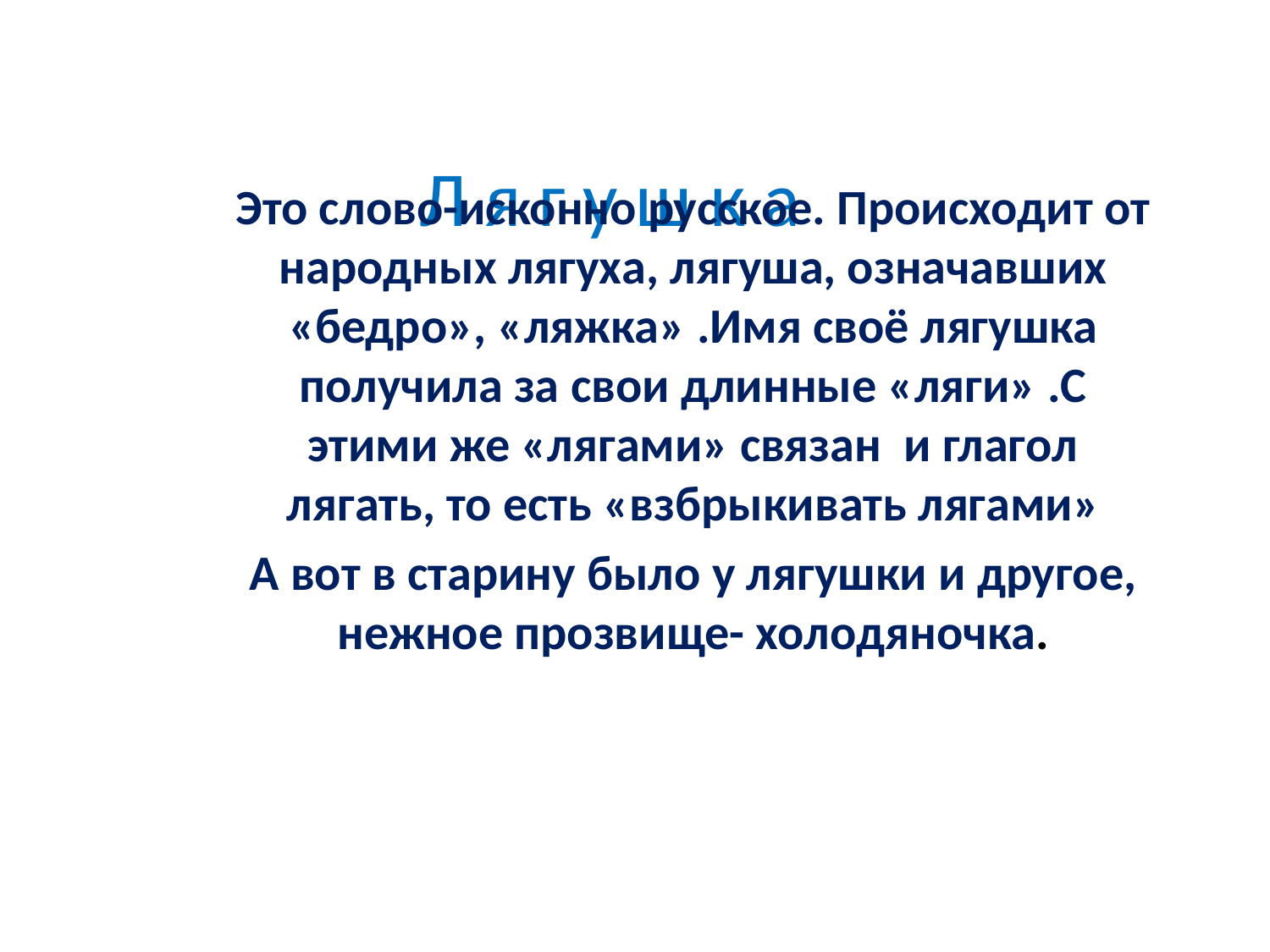

# Л я г у ш к а
Это слово-исконно русское. Происходит от народных лягуха, лягуша, означавших «бедро», «ляжка» .Имя своё лягушка получила за свои длинные «ляги» .С этими же «лягами» связан  и глагол лягать, то есть «взбрыкивать лягами»
А вот в старину было у лягушки и другое, нежное прозвище- холодяночка.